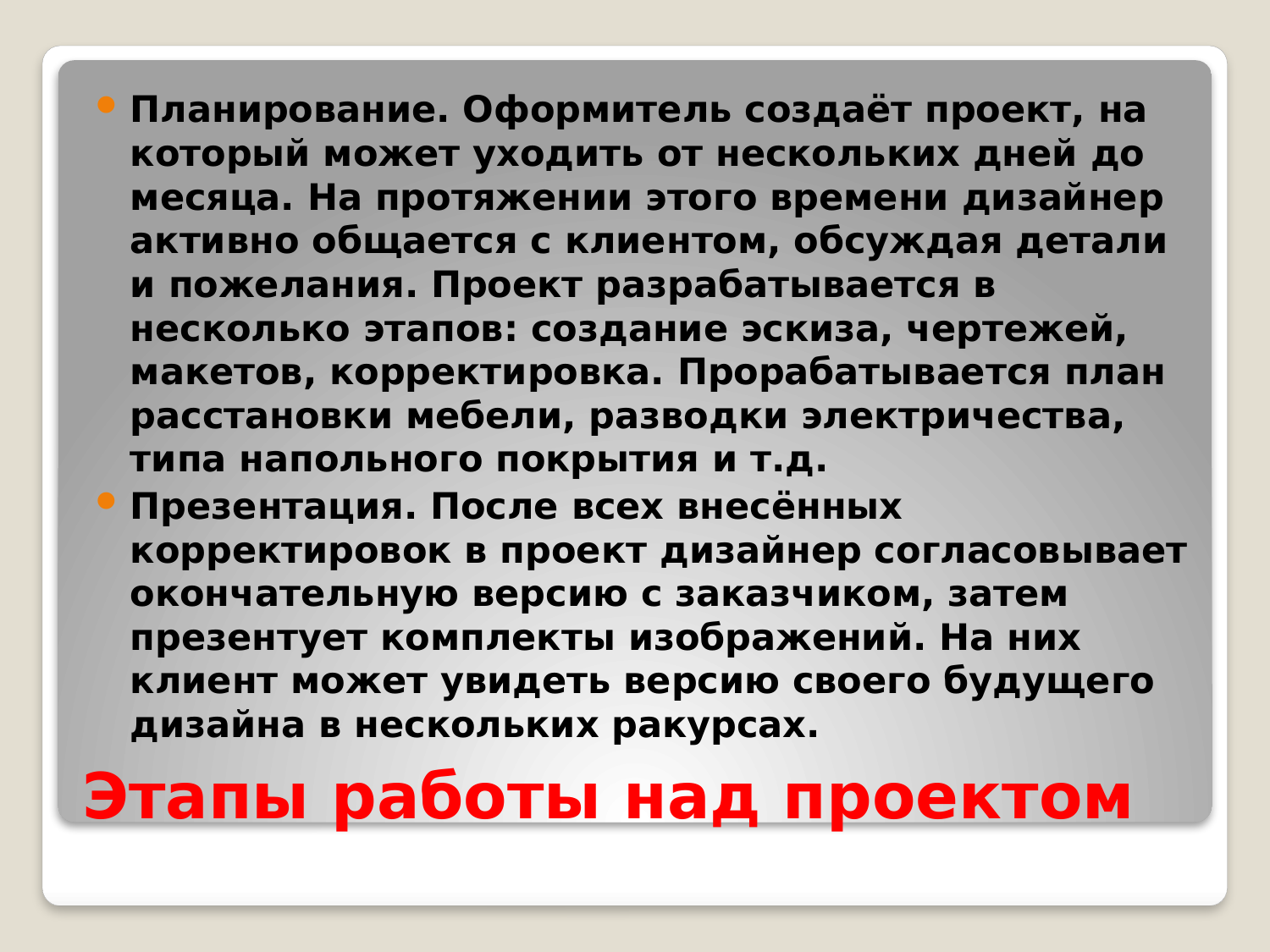

Планирование. Оформитель создаёт проект, на который может уходить от нескольких дней до месяца. На протяжении этого времени дизайнер активно общается с клиентом, обсуждая детали и пожелания. Проект разрабатывается в несколько этапов: создание эскиза, чертежей, макетов, корректировка. Прорабатывается план расстановки мебели, разводки электричества, типа напольного покрытия и т.д.
Презентация. После всех внесённых корректировок в проект дизайнер согласовывает окончательную версию с заказчиком, затем презентует комплекты изображений. На них клиент может увидеть версию своего будущего дизайна в нескольких ракурсах.

# Этапы работы над проектом